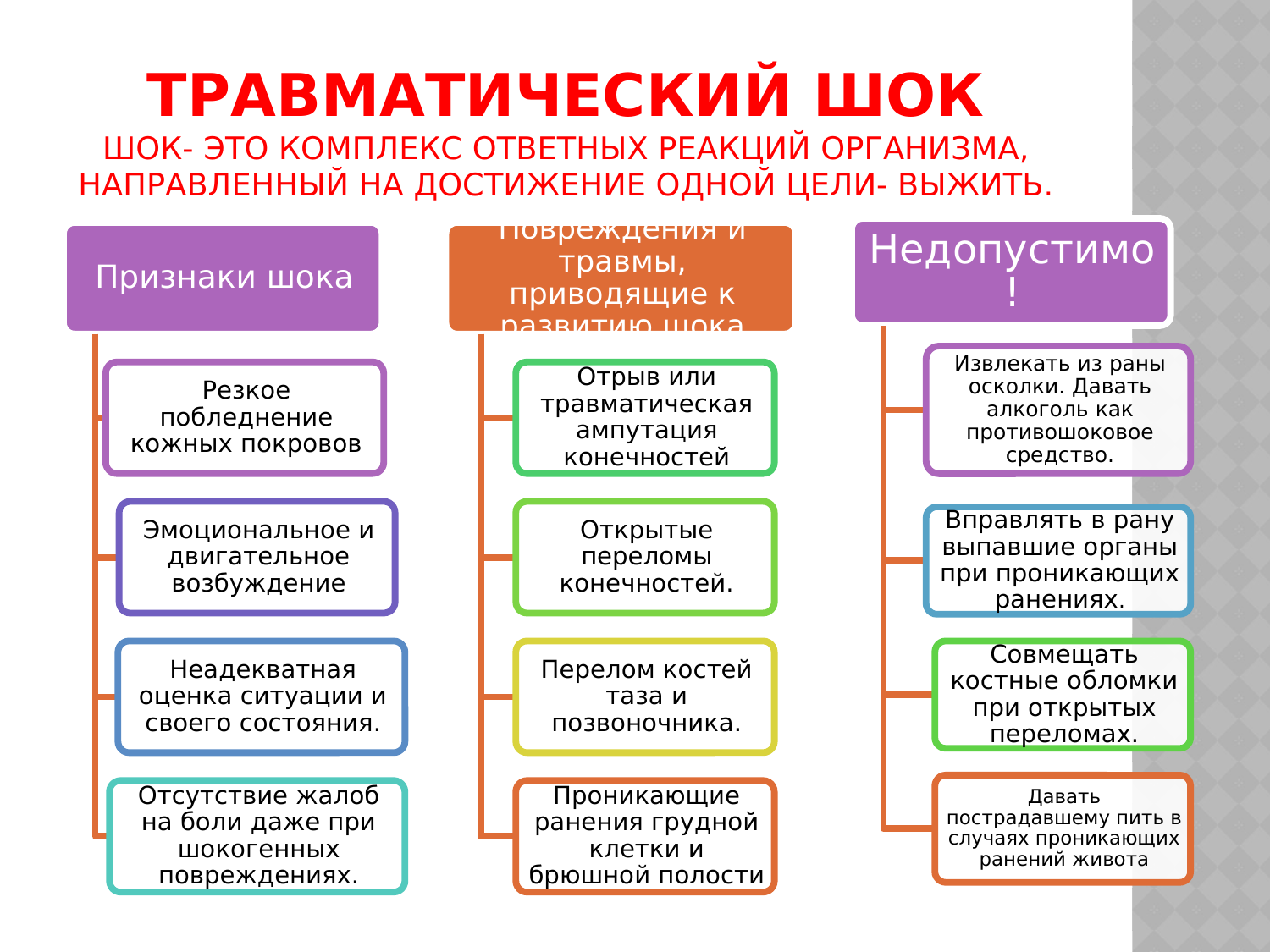

# Травматический шок шок- это комплекс ответных реакций организма, направленный на достижение одной цели- выжить.
Недопустимо!
Извлекать из раны осколки. Давать алкоголь как противошоковое средство.
Вправлять в рану выпавшие органы при проникающих ранениях.
Совмещать костные обломки при открытых переломах.
Давать пострадавшему пить в случаях проникающих ранений живота
Признаки шока
Резкое побледнение кожных покровов
Эмоциональное и двигательное возбуждение
Неадекватная оценка ситуации и своего состояния.
Отсутствие жалоб на боли даже при шокогенных повреждениях.
Повреждения и травмы, приводящие к развитию шока
Отрыв или травматическая ампутация конечностей
Открытые переломы конечностей.
Перелом костей таза и позвоночника.
Проникающие ранения грудной клетки и брюшной полости